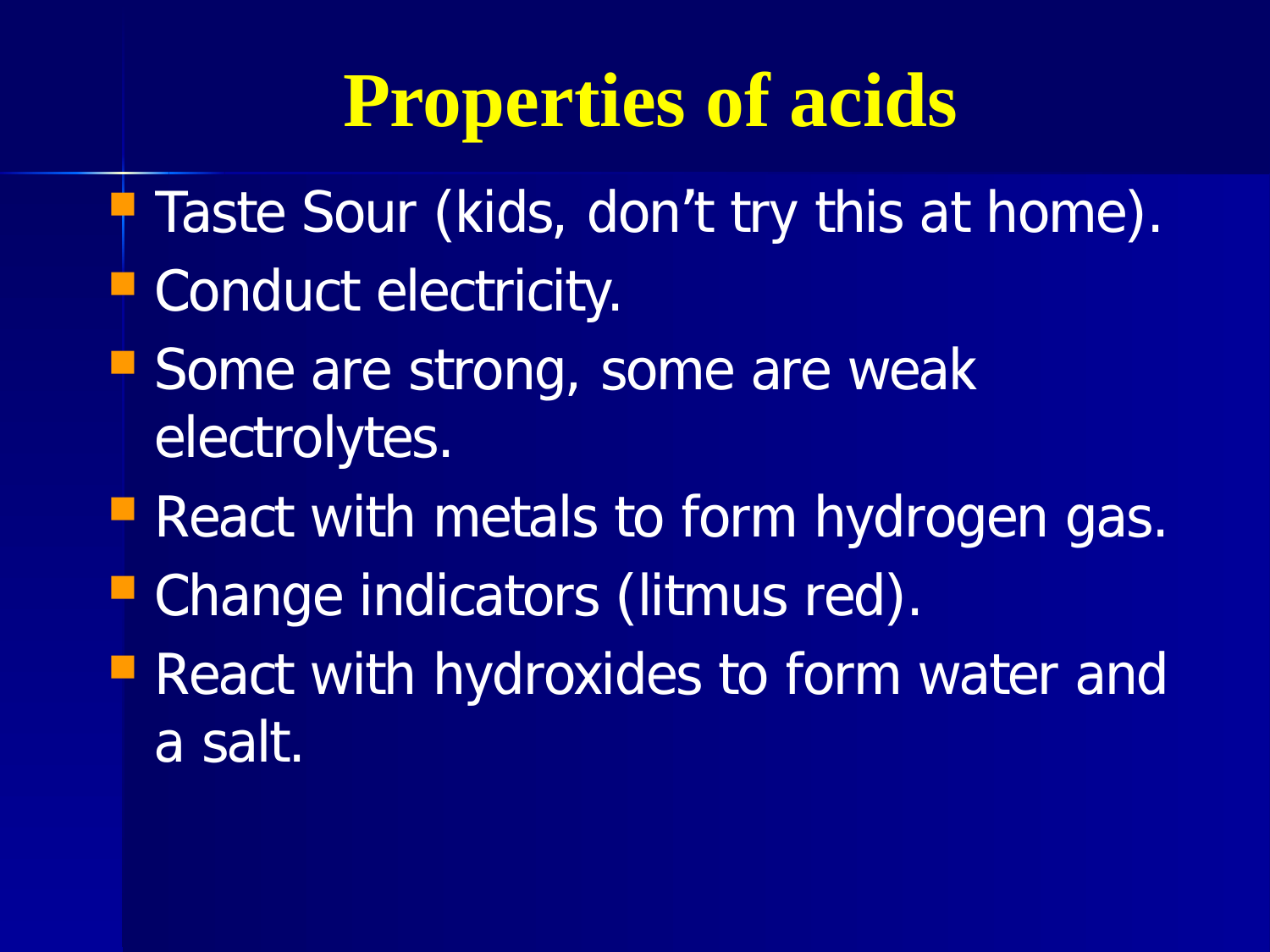

# Properties of acids
Taste Sour (kids, don’t try this at home).
Conduct electricity.
Some are strong, some are weak electrolytes.
React with metals to form hydrogen gas.
Change indicators (litmus red).
React with hydroxides to form water and a salt.